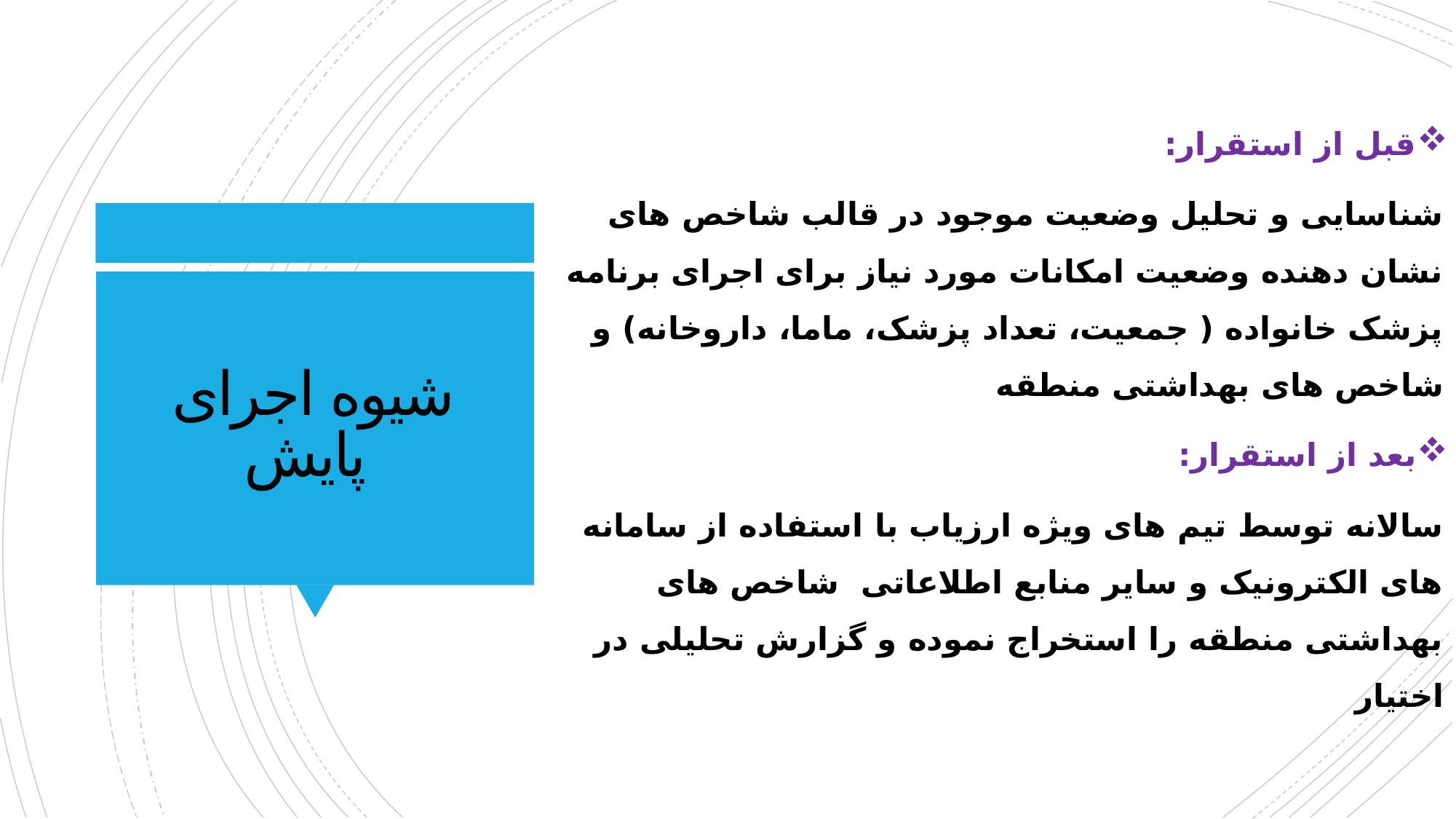

قبل از استقرار:
شناسایی و تحلیل وضعیت موجود در قالب شاخص های نشان دهنده وضعیت امکانات مورد نیاز برای اجرای برنامه پزشک خانواده ( جمعیت، تعداد پزشک، ماما، داروخانه) و شاخص های بهداشتی منطقه
بعد از استقرار:
سالانه توسط تیم های ویژه ارزیاب با استفاده از سامانه های الکترونیک و سایر منابع اطلاعاتی  شاخص های بهداشتی منطقه را استخراج نموده و گزارش تحلیلی در اختیار
# شیوه اجرای پایش